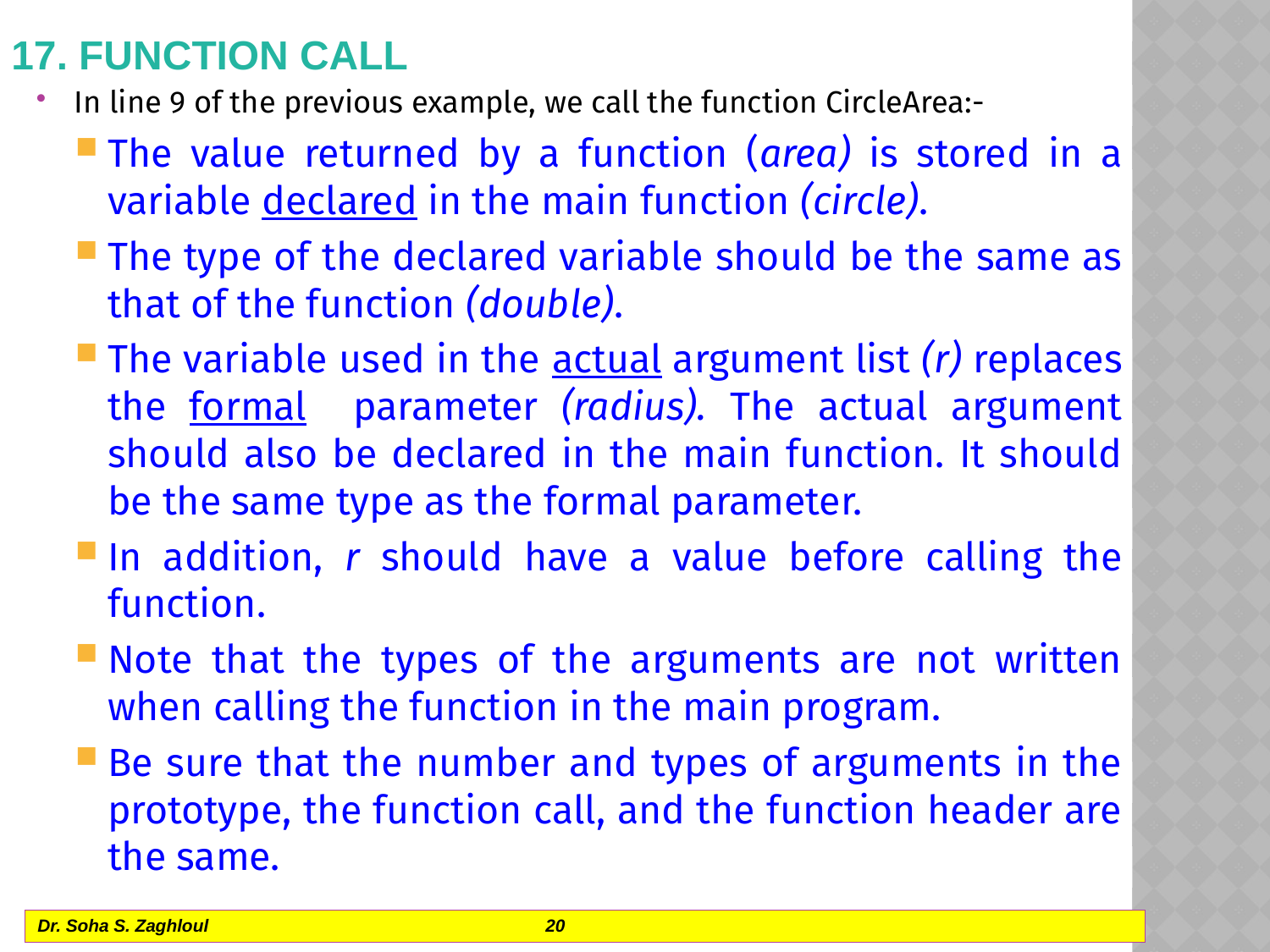

# 17. Function call
In line 9 of the previous example, we call the function CircleArea:-
The value returned by a function (area) is stored in a variable declared in the main function (circle).
The type of the declared variable should be the same as that of the function (double).
The variable used in the actual argument list (r) replaces the formal  parameter (radius). The actual argument should also be declared in the main function. It should be the same type as the formal parameter.
In addition, r should have a value before calling the function.
Note that the types of the arguments are not written when calling the function in the main program.
Be sure that the number and types of arguments in the prototype, the function call, and the function header are the same.

Dr. Soha S. Zaghloul			20